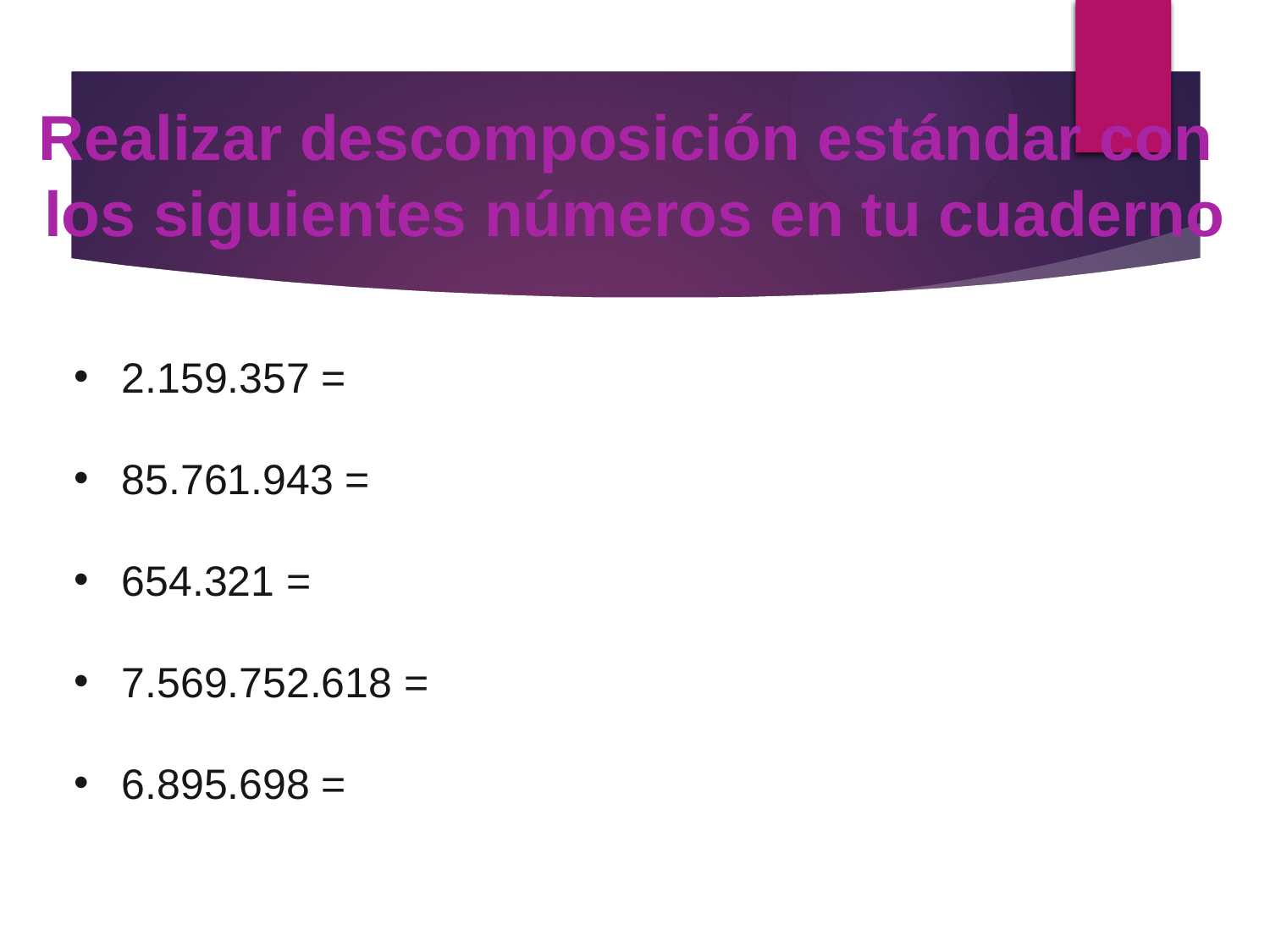

Realizar descomposición estándar con
los siguientes números en tu cuaderno
2.159.357 =
85.761.943 =
654.321 =
7.569.752.618 =
6.895.698 =